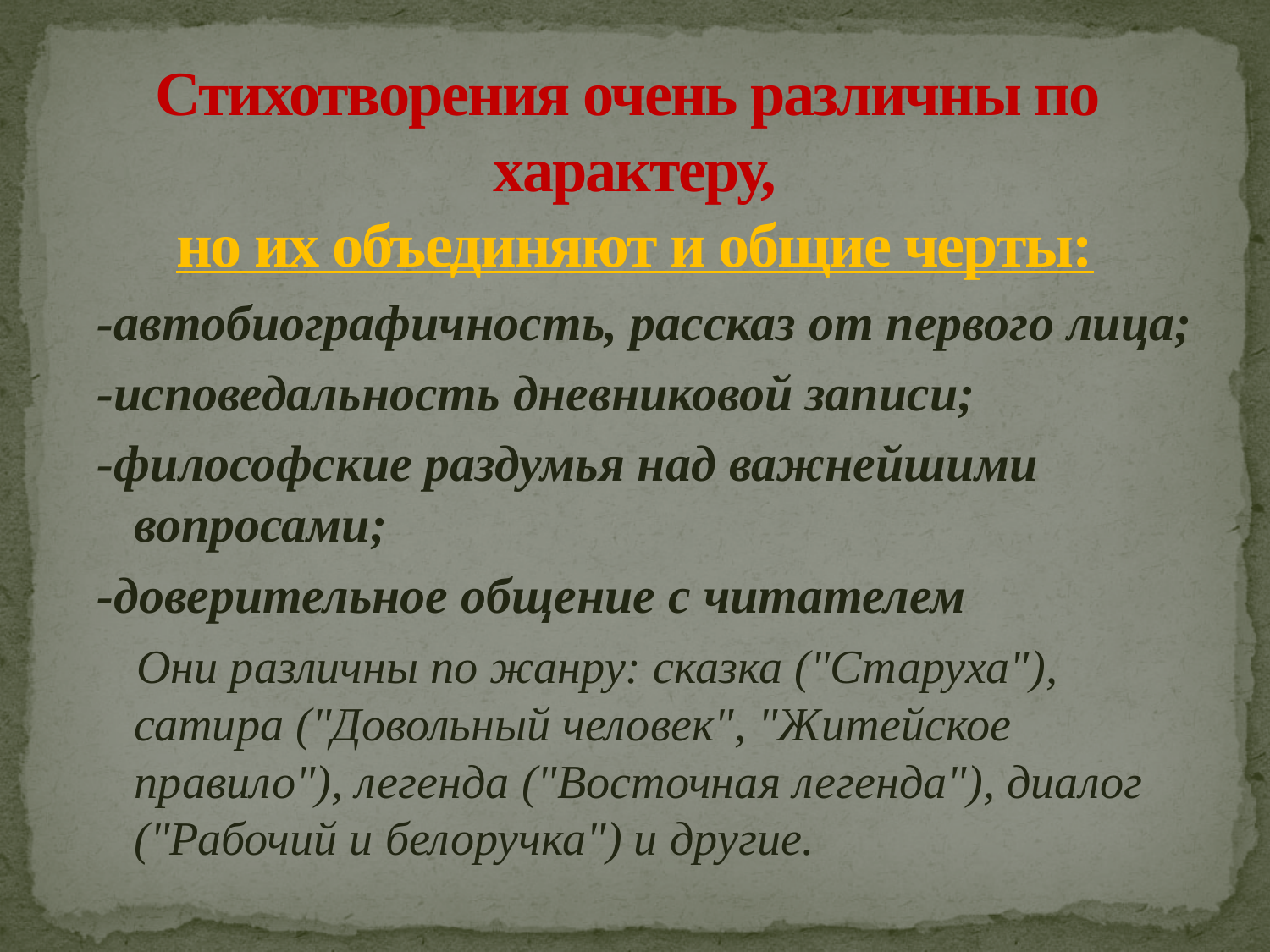

# Стихотворения очень различны по характеру, но их объединяют и общие черты:
-автобиографичность, рассказ от первого лица;
-исповедальность дневниковой записи;
-философские раздумья над важнейшими вопросами;
-доверительное общение с читателем
   Они различны по жанру: сказка ("Старуха"), сатира ("Довольный человек", "Житейское правило"), легенда ("Восточная легенда"), диалог ("Рабочий и белоручка") и другие.